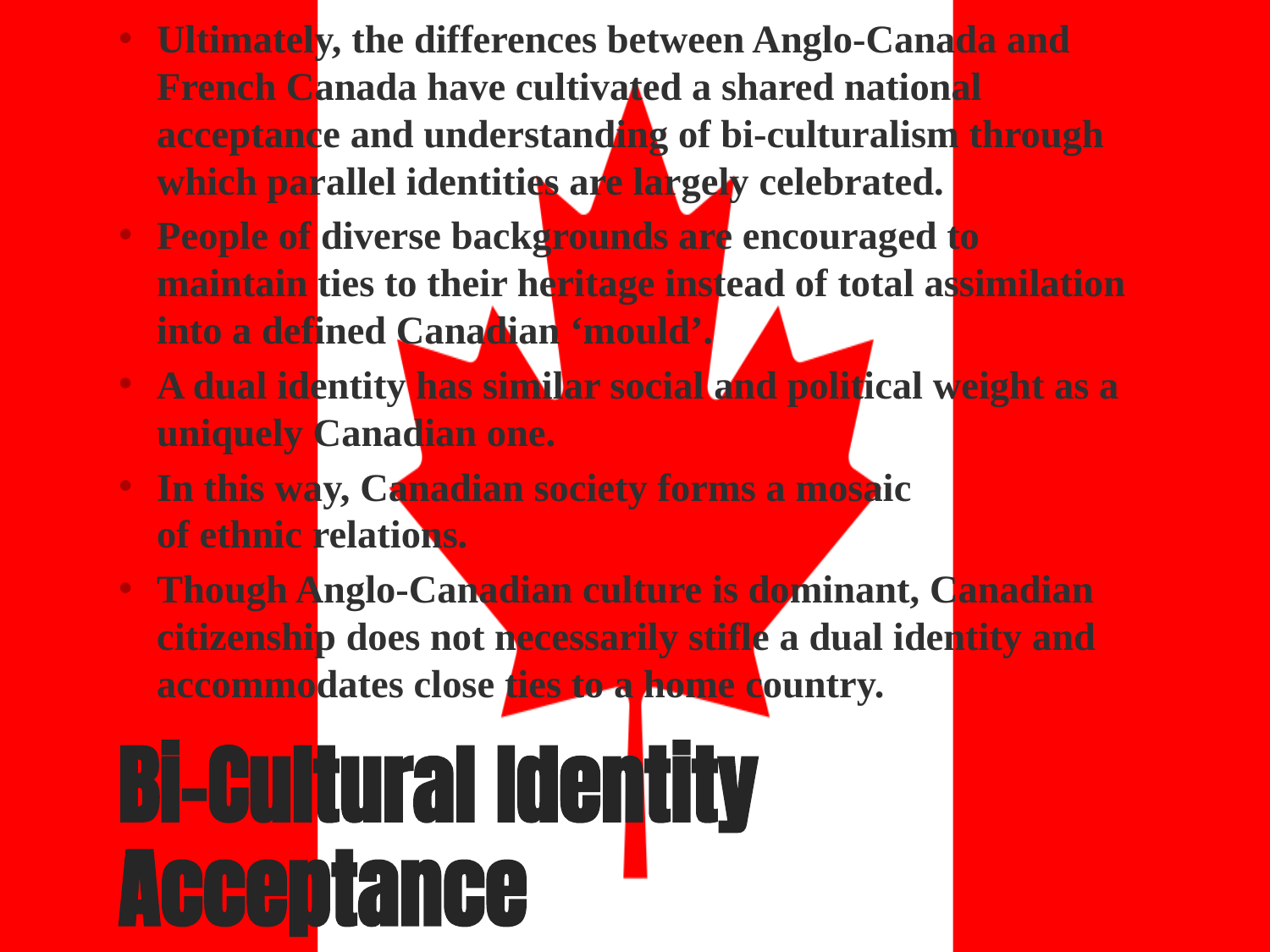

Ultimately, the differences between Anglo-Canada and French Canada have cultivated a shared national acceptance and understanding of bi-culturalism through which parallel identities are largely celebrated.
People of diverse backgrounds are encouraged to maintain ties to their heritage instead of total assimilation into a defined Canadian ‘mould’.
A dual identity has similar social and political weight as a uniquely Canadian one.
In this way, Canadian society forms a mosaic of ethnic relations.
Though Anglo-Canadian culture is dominant, Canadian citizenship does not necessarily stifle a dual identity and accommodates close ties to a home country.
# Bi-Cultural Identity Acceptance